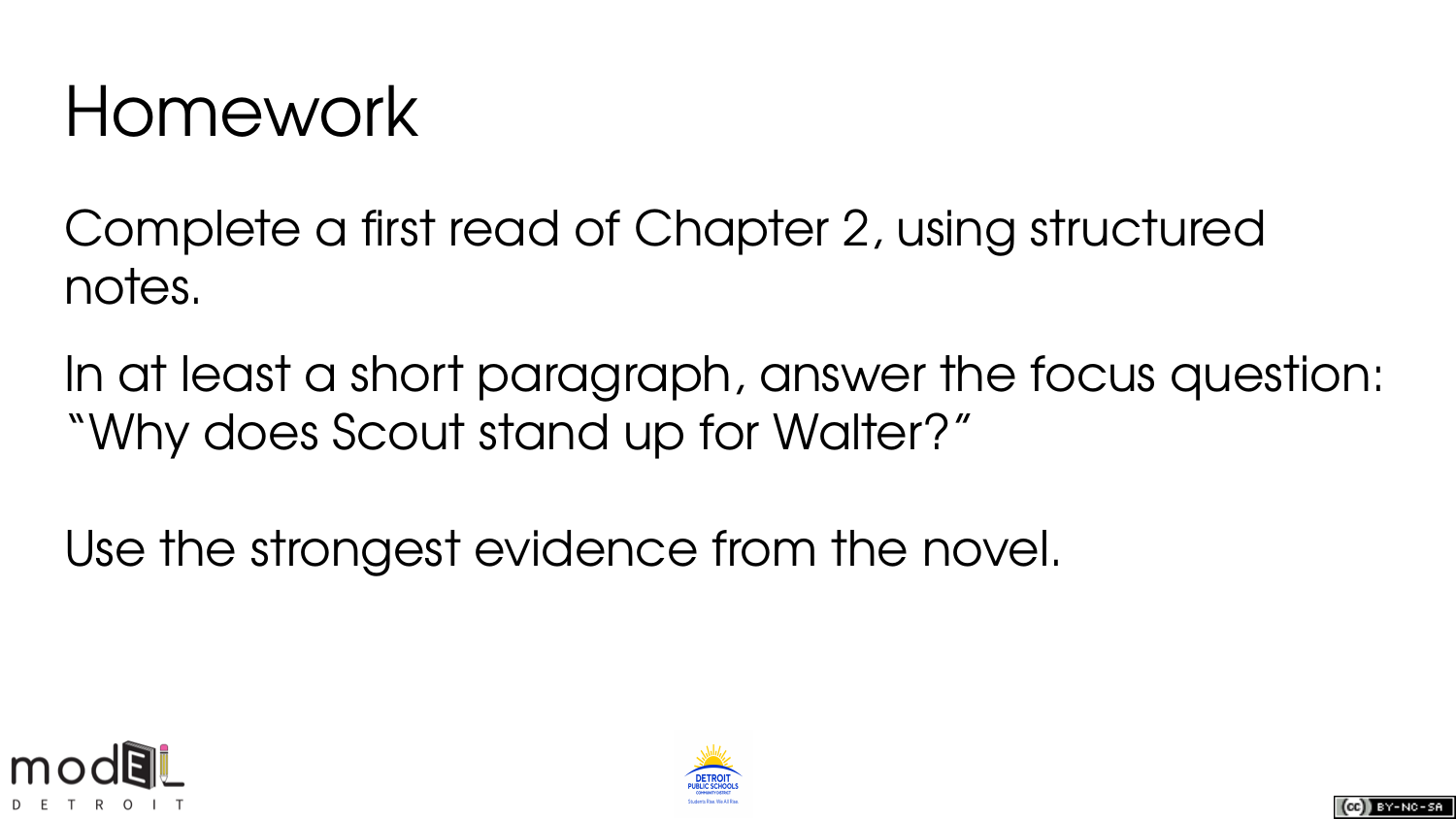

# Homework
Complete a first read of Chapter 2, using structured notes.

In at least a short paragraph, answer the focus question: “Why does Scout stand up for Walter?”

Use the strongest evidence from the novel.